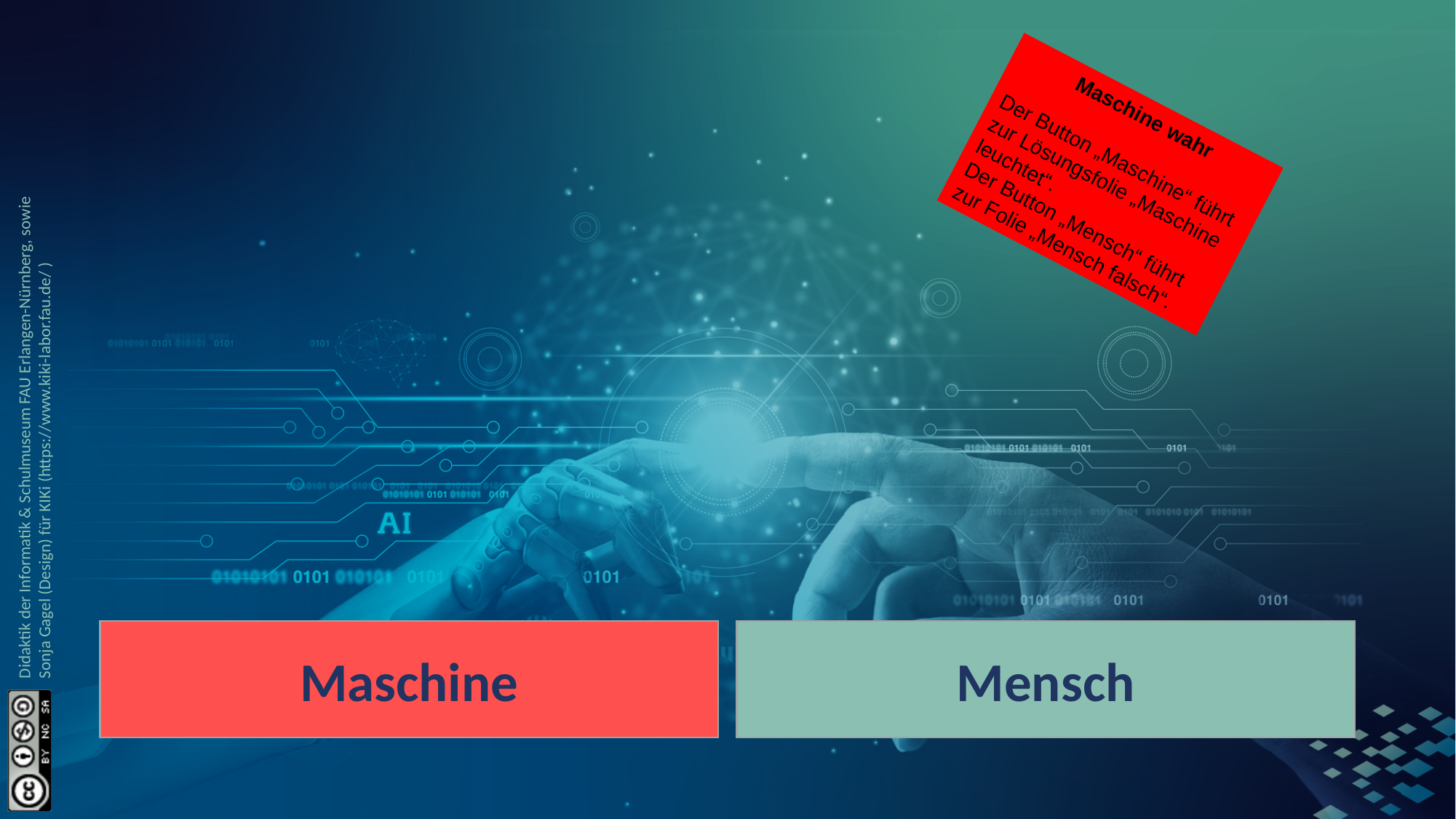

#
Maschine wahr

Der Button „Maschine“ führt zur Lösungsfolie „Maschine leuchtet“.
Der Button „Mensch“ führt zur Folie „Mensch falsch“.

Mensch
Maschine